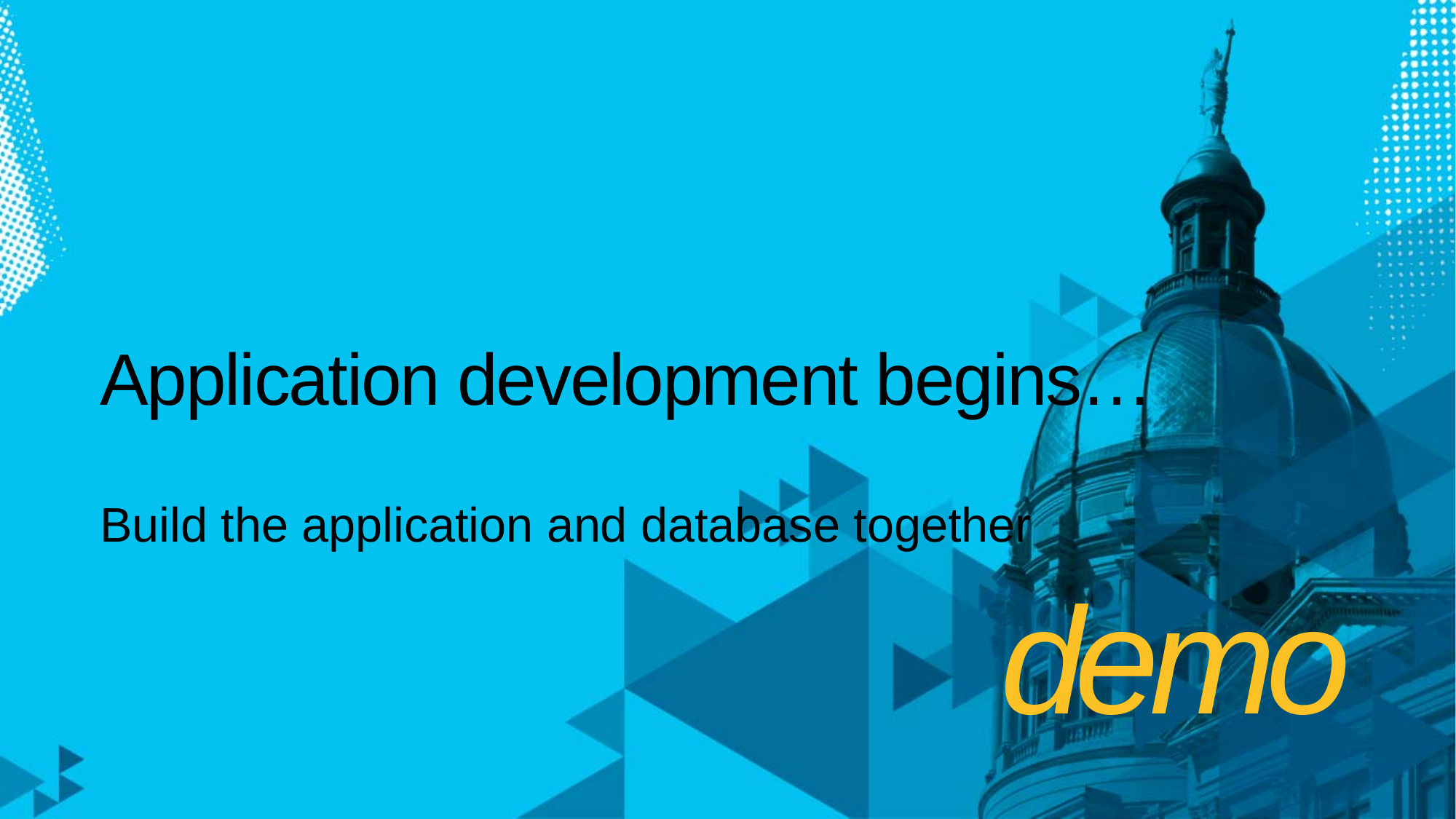

# Application development begins…
Build the application and database together
demo